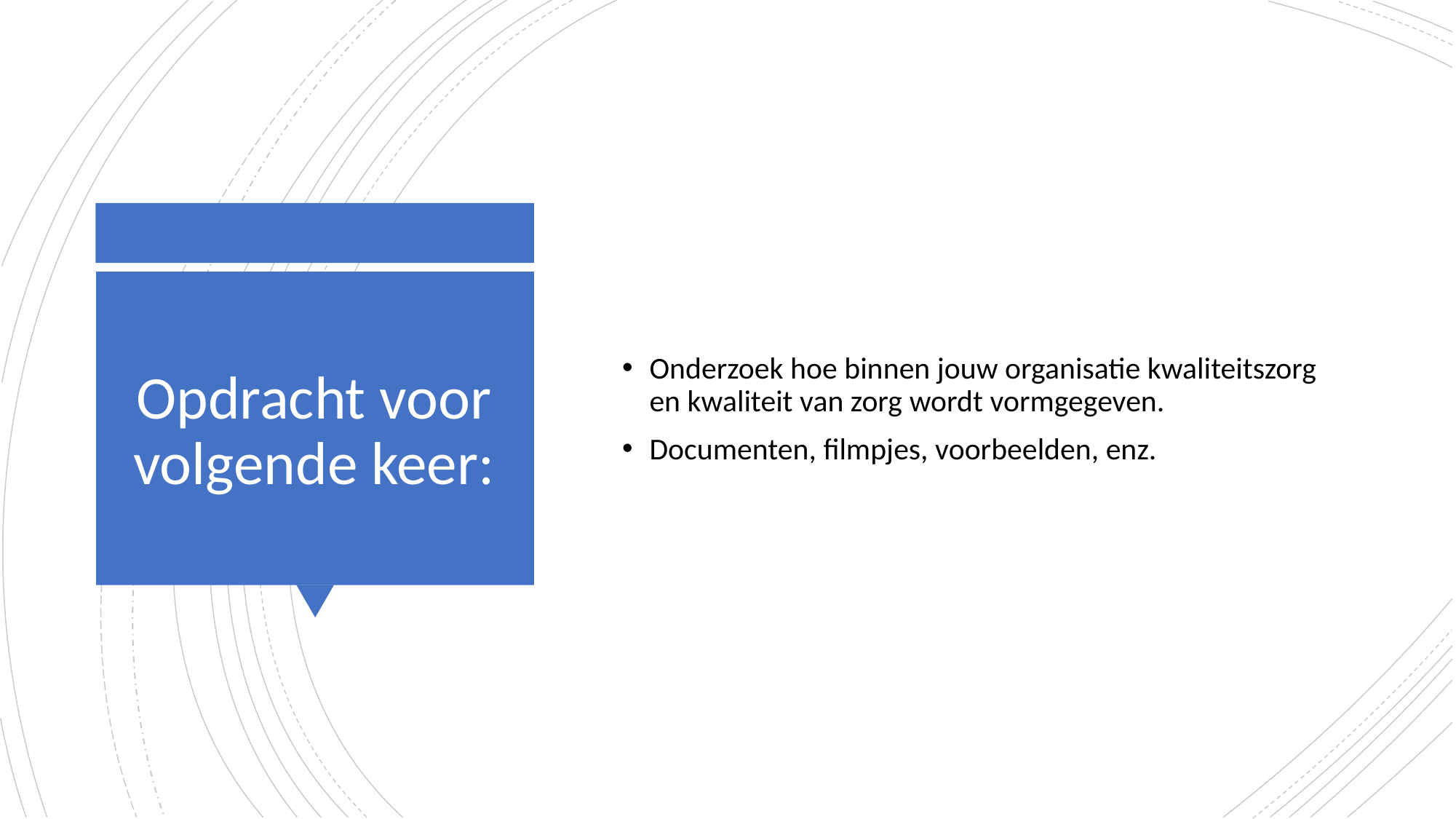

Onderzoek hoe binnen jouw organisatie kwaliteitszorg en kwaliteit van zorg wordt vormgegeven.
Documenten, filmpjes, voorbeelden, enz.

# Opdracht voor volgende keer: